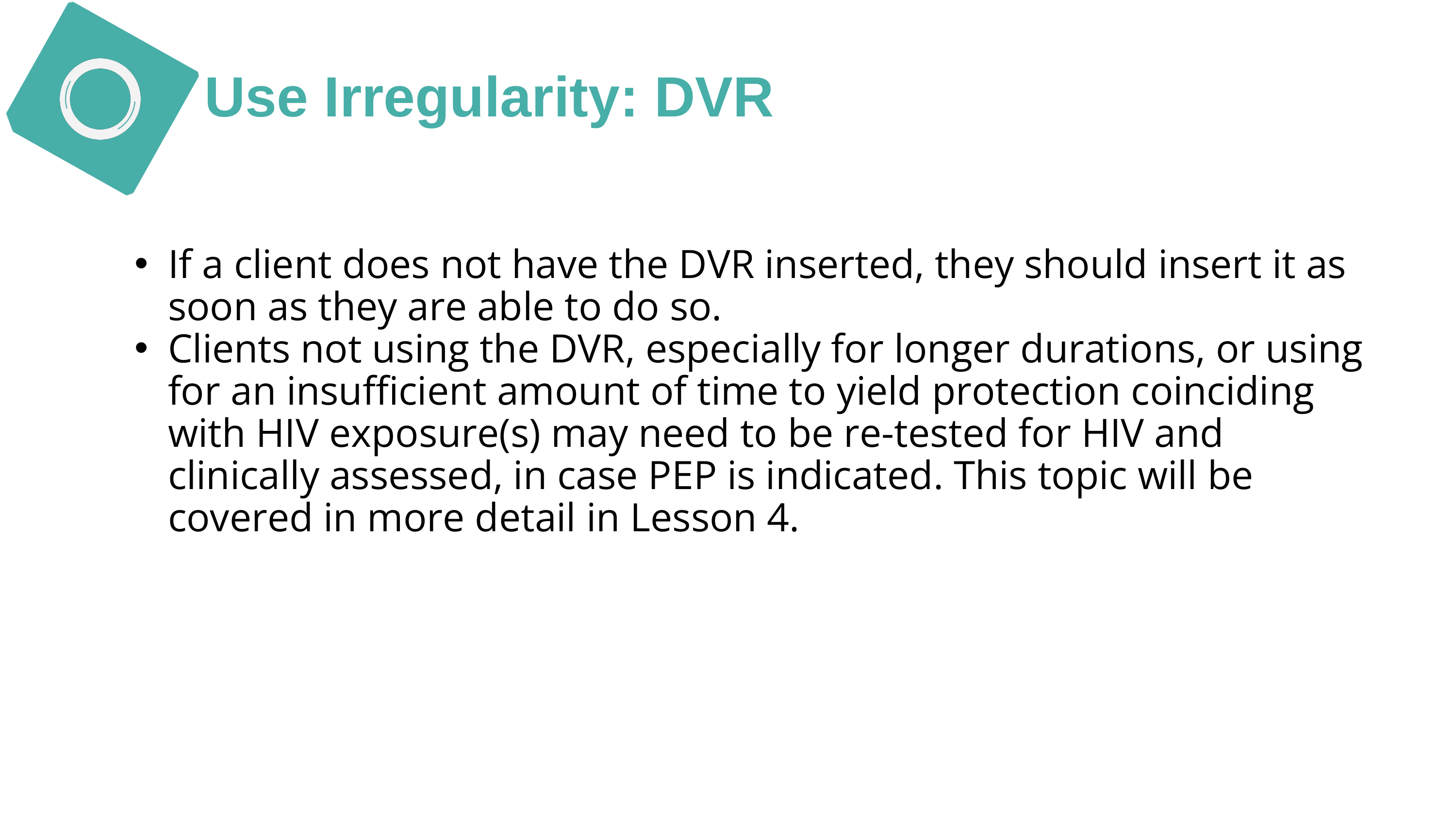

Use Irregularity: DVR
If a client does not have the DVR inserted, they should insert it as soon as they are able to do so.
Clients not using the DVR, especially for longer durations, or using for an insufficient amount of time to yield protection coinciding with HIV exposure(s) may need to be re-tested for HIV and clinically assessed, in case PEP is indicated. This topic will be covered in more detail in Lesson 4.